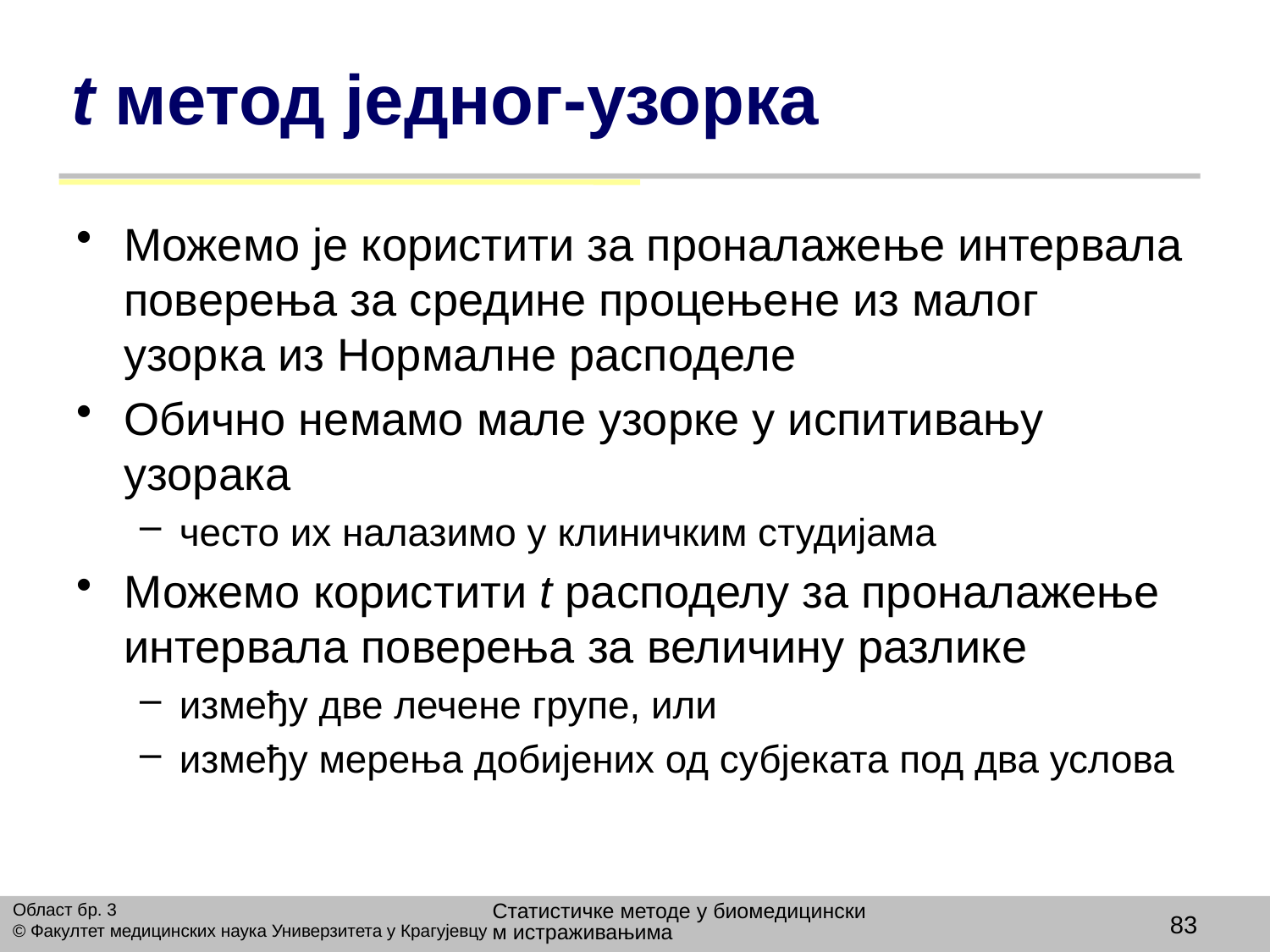

# t метод једног-узорка
Mожемо је користити за проналажење интервала поверења за средине процењене из малог узорка из Нормалне расподеле
Обично немамо мале узорке у испитивању узорака
често их налазимо у клиничким студијама
Можемо користити t расподелу за проналажење интервала поверења за величину разлике
између две лечене групе, или
између мерења добијених од субјеката под два услова
Статистичке методе у биомедицинским истраживањима
Област бр. 3
© Факултет медицинских наука Универзитета у Крагујевцу
83